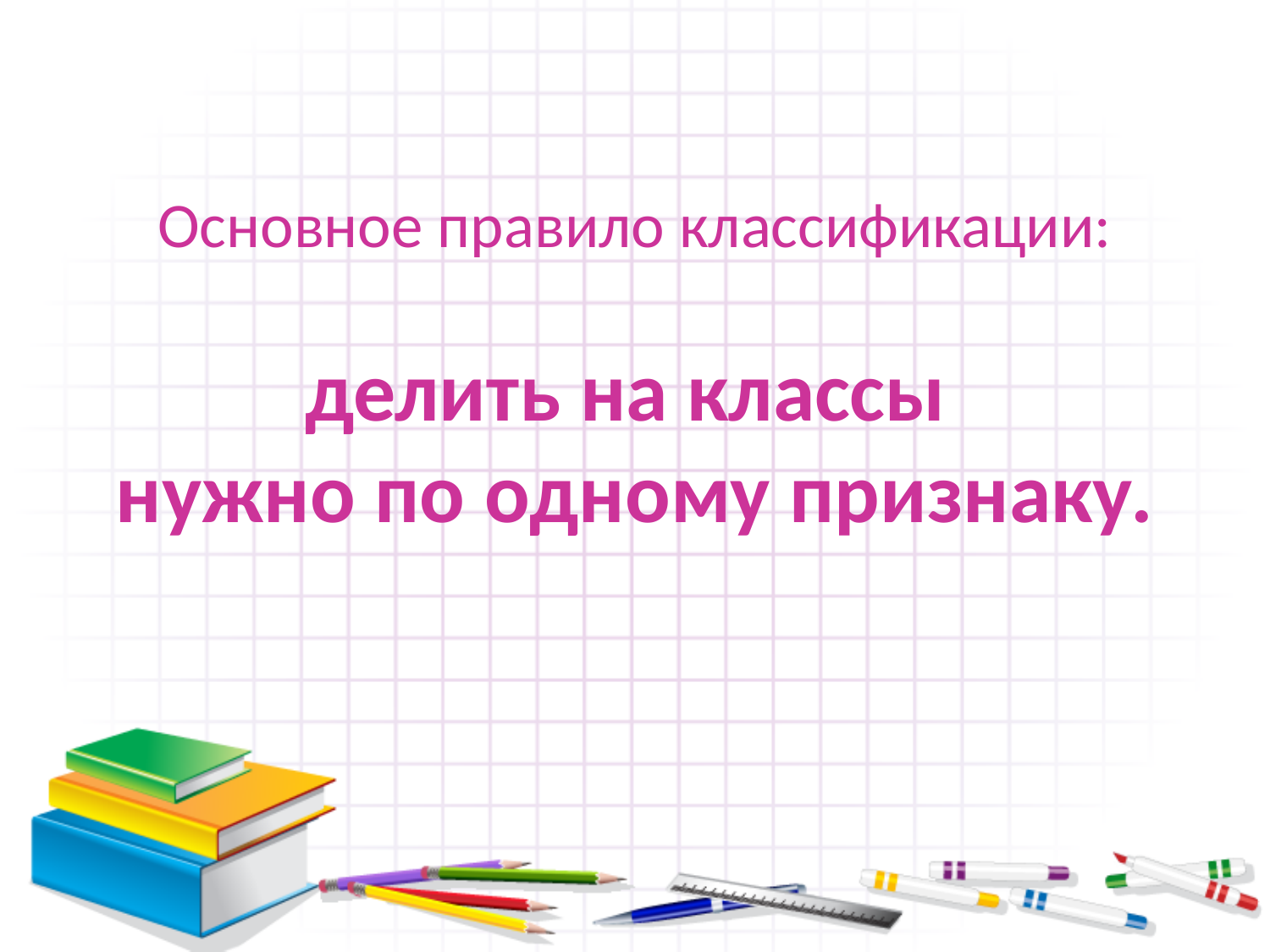

# Основное правило классификации: делить на классы нужно по одному признаку.